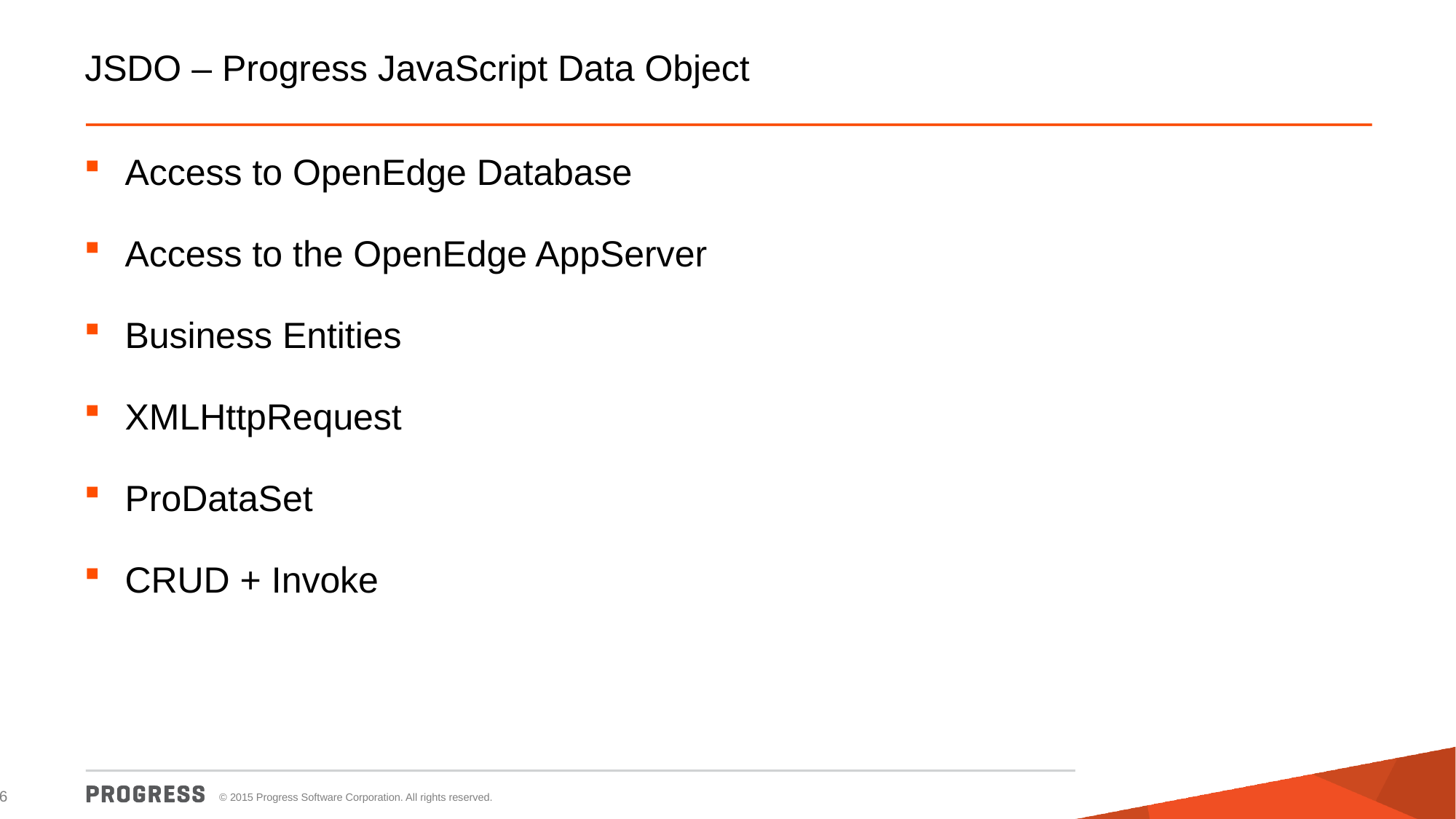

# JSDO – Progress JavaScript Data Object
Access to OpenEdge Database
Access to the OpenEdge AppServer
Business Entities
XMLHttpRequest
ProDataSet
CRUD + Invoke